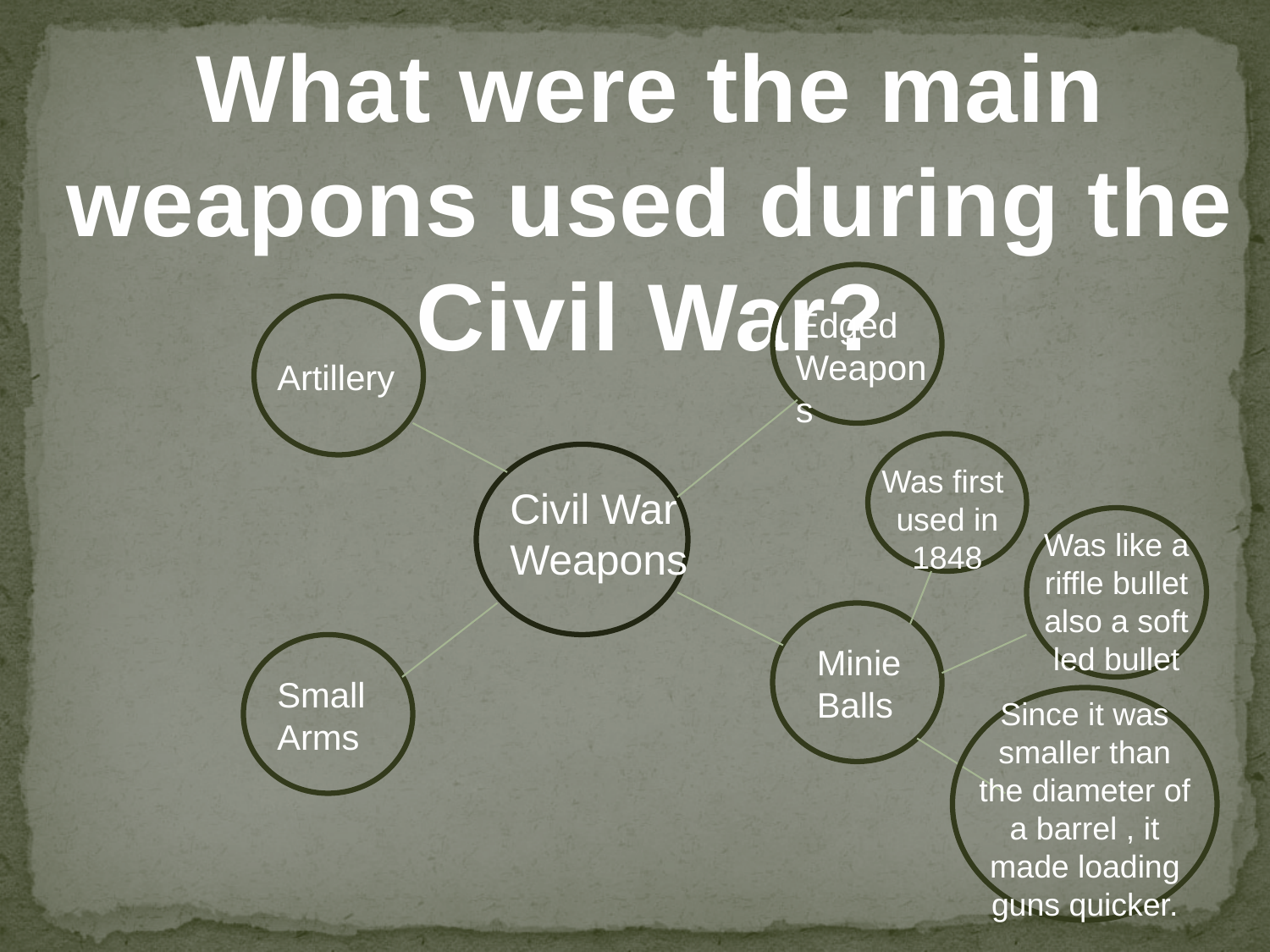

What were the main weapons used during the Civil War?

Edged Weapons
Artillery

Was first
used in 1848
Civil War Weapons

Was like a riffle bullet also a soft led bullet

Minie Balls
Small Arms

Since it was smaller than the diameter of a barrel , it made loading guns quicker.